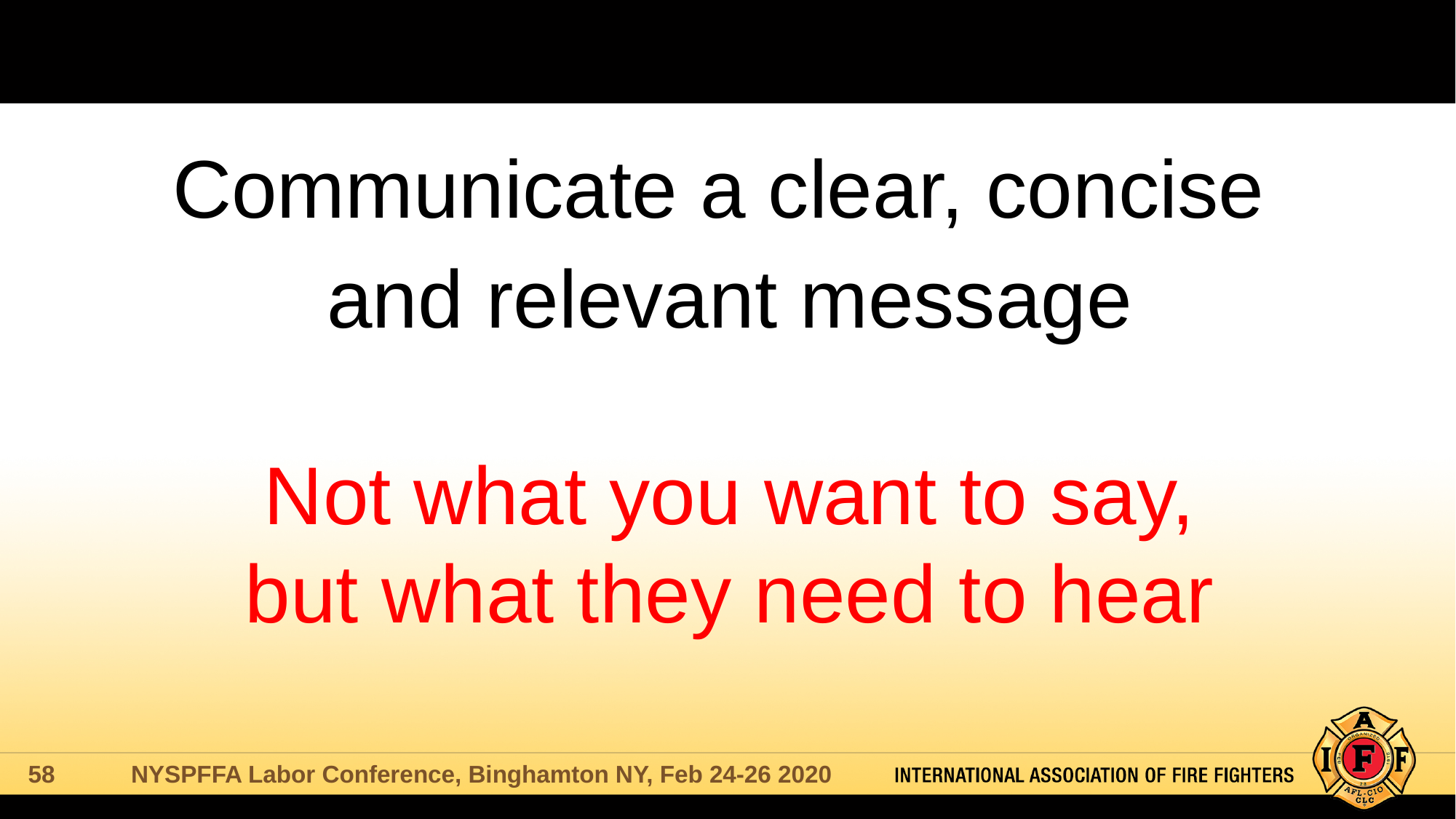

Communicate a clear, concise
and relevant message
Not what you want to say,
but what they need to hear
NYSPFFA Labor Conference, Binghamton NY, Feb 24-26 2020